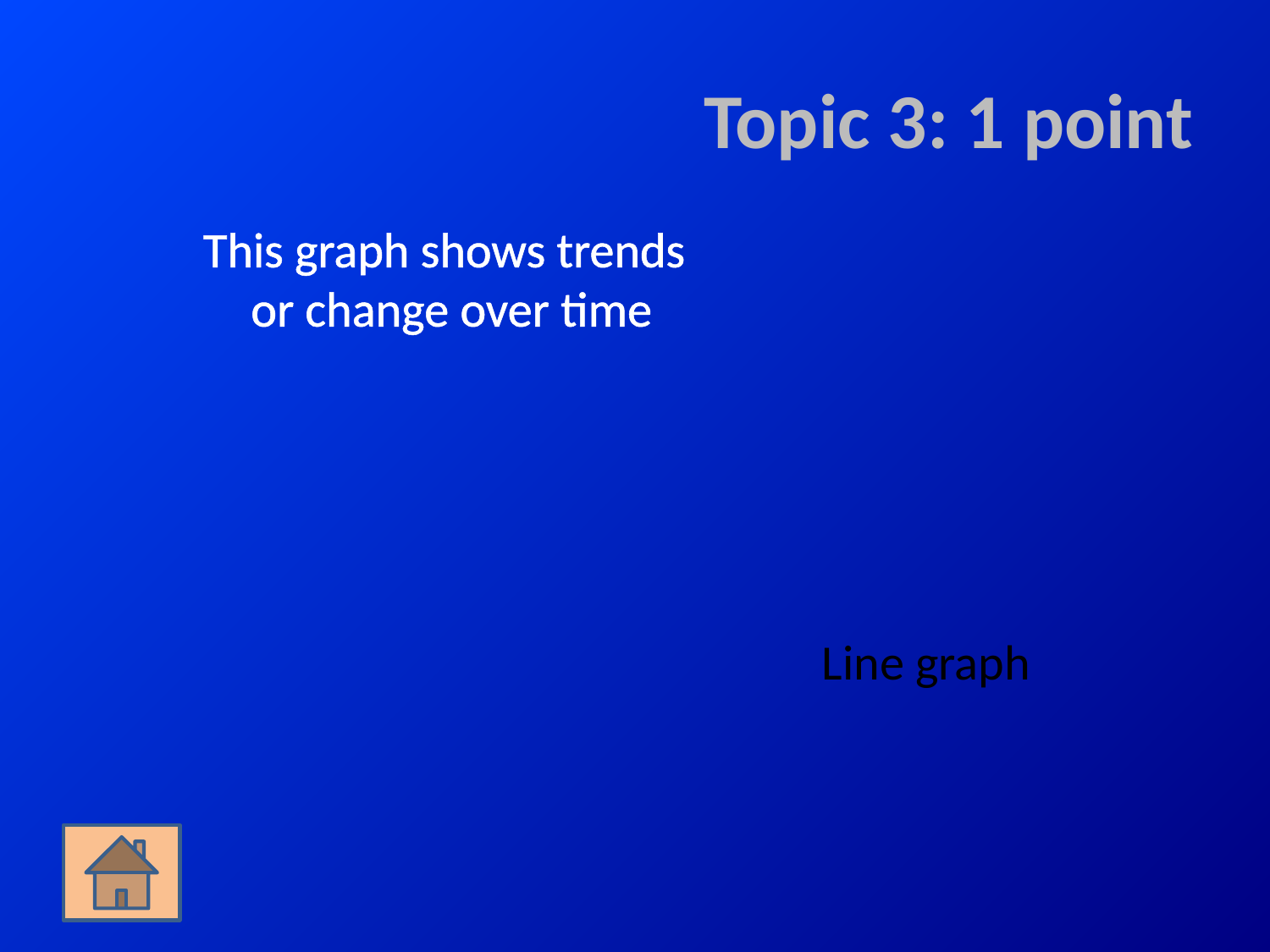

# Topic 3: 1 point
This graph shows trends or change over time
Line graph